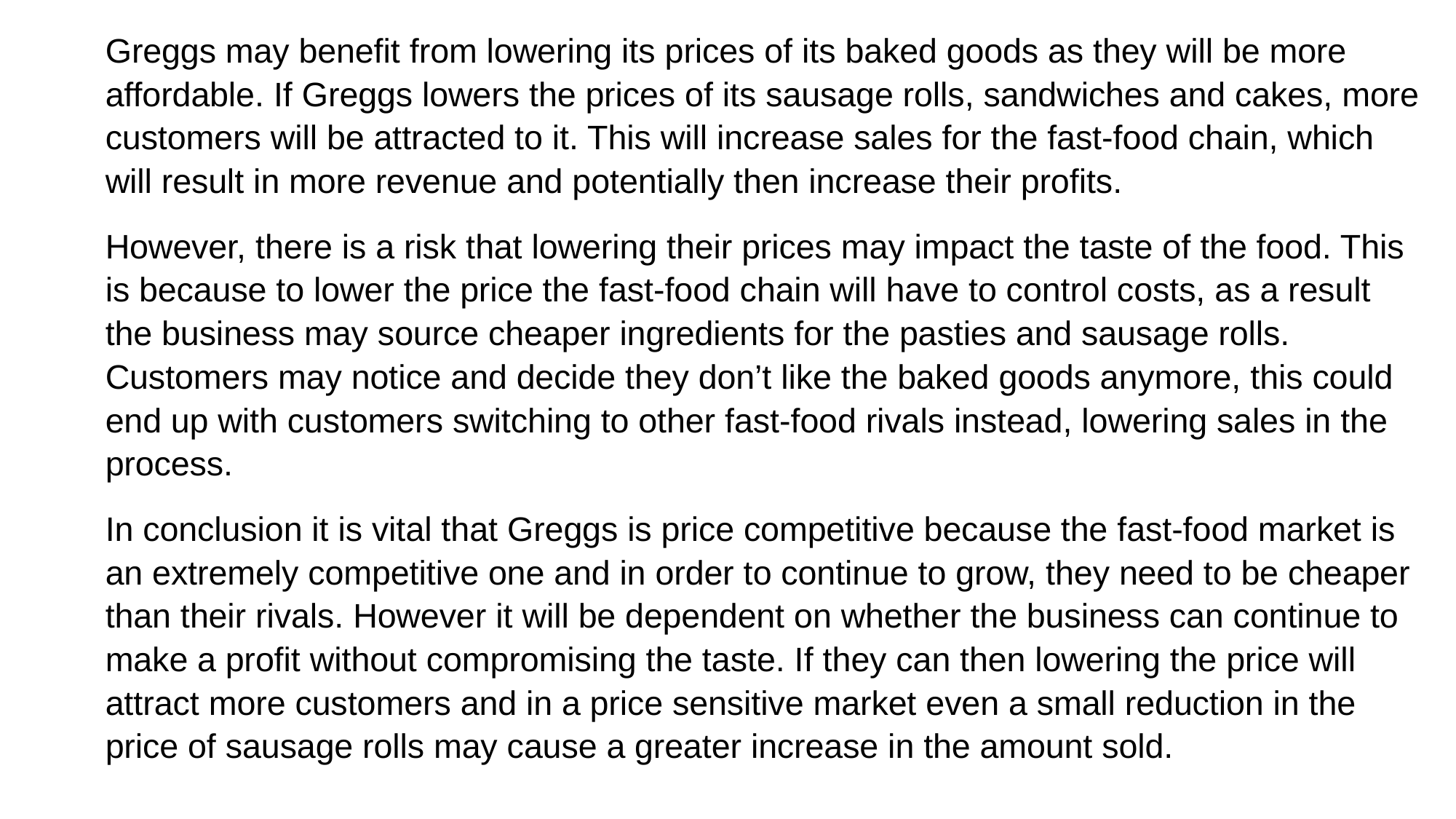

Greggs may benefit from lowering its prices of its baked goods as they will be more affordable. If Greggs lowers the prices of its sausage rolls, sandwiches and cakes, more customers will be attracted to it. This will increase sales for the fast-food chain, which will result in more revenue and potentially then increase their profits.
However, there is a risk that lowering their prices may impact the taste of the food. This is because to lower the price the fast-food chain will have to control costs, as a result the business may source cheaper ingredients for the pasties and sausage rolls. Customers may notice and decide they don’t like the baked goods anymore, this could end up with customers switching to other fast-food rivals instead, lowering sales in the process.
In conclusion it is vital that Greggs is price competitive because the fast-food market is an extremely competitive one and in order to continue to grow, they need to be cheaper than their rivals. However it will be dependent on whether the business can continue to make a profit without compromising the taste. If they can then lowering the price will attract more customers and in a price sensitive market even a small reduction in the price of sausage rolls may cause a greater increase in the amount sold.